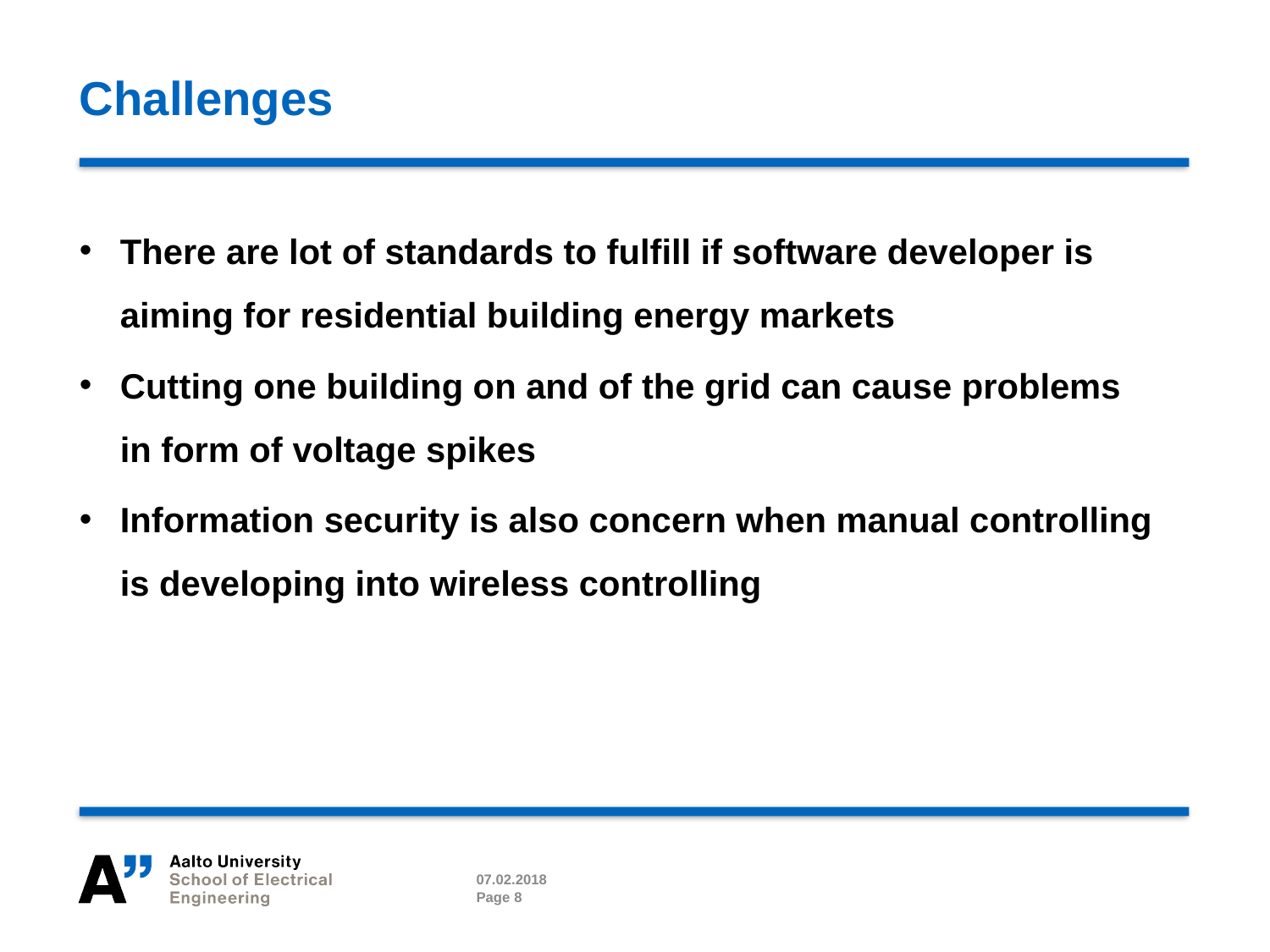

# Challenges
There are lot of standards to fulfill if software developer is aiming for residential building energy markets
Cutting one building on and of the grid can cause problems in form of voltage spikes
Information security is also concern when manual controlling is developing into wireless controlling

07.02.2018
Page 8